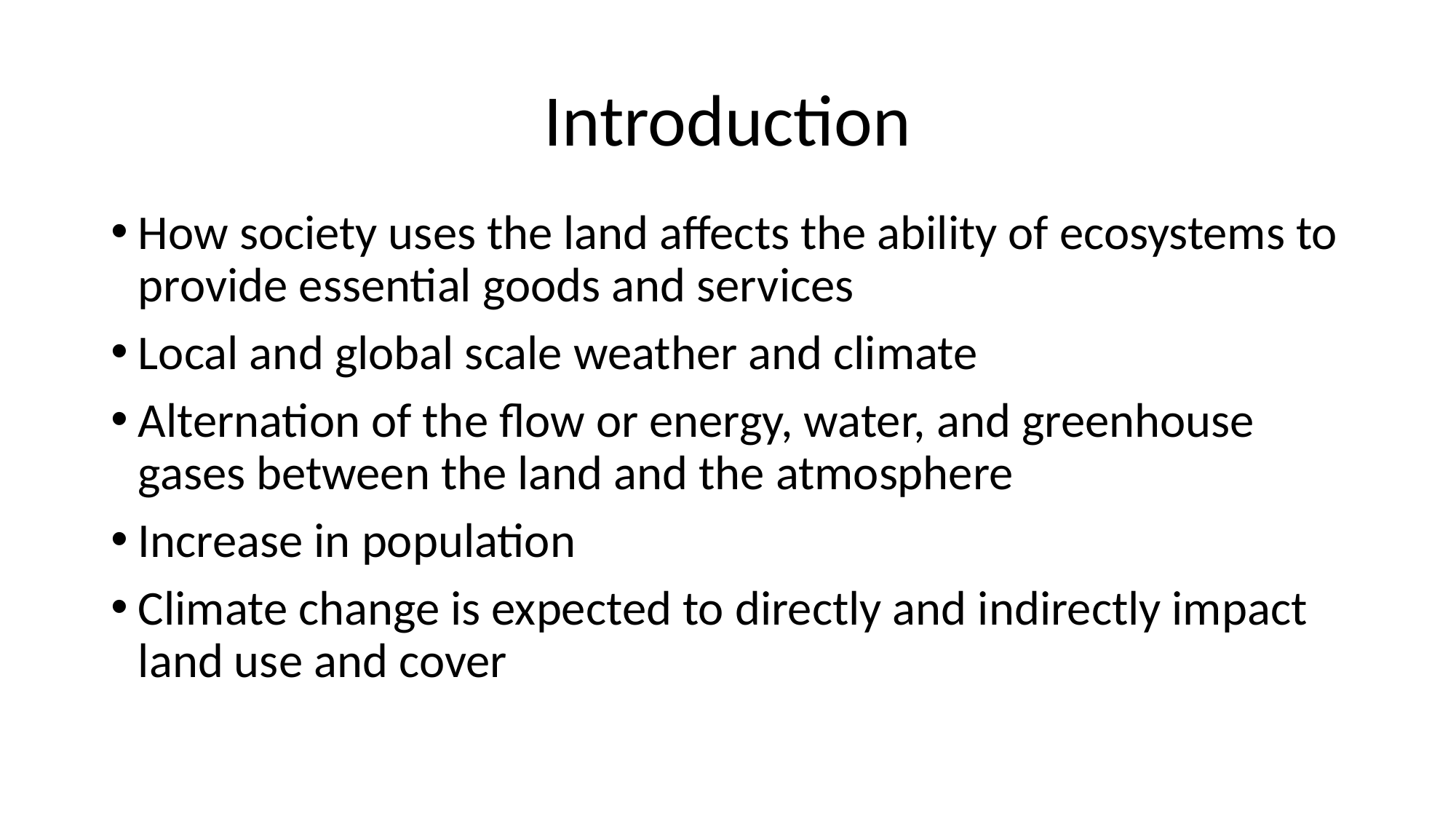

# Introduction
How society uses the land affects the ability of ecosystems to provide essential goods and services
Local and global scale weather and climate
Alternation of the flow or energy, water, and greenhouse gases between the land and the atmosphere
Increase in population
Climate change is expected to directly and indirectly impact land use and cover